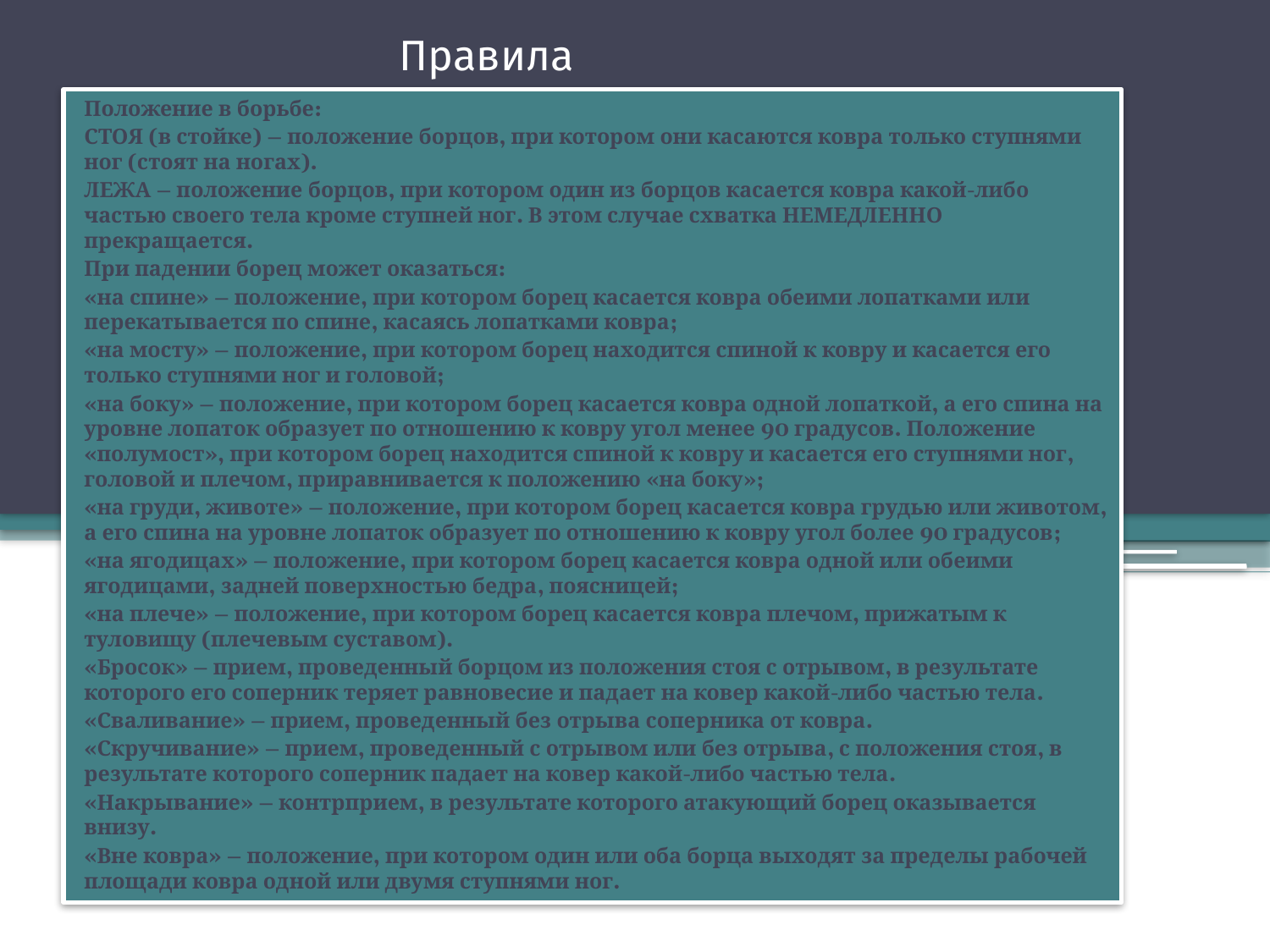

# Правила
Положение в борьбе:
СТОЯ (в стойке) – положение борцов, при котором они касаются ковра только ступнями ног (стоят на ногах).
ЛЕЖА – положение борцов, при котором один из борцов касается ковра какой-либо частью своего тела кроме ступней ног. В этом случае схватка НЕМЕДЛЕННО прекращается.
При падении борец может оказаться:
«на спине» – положение, при котором борец касается ковра обеими лопатками или перекатывается по спине, касаясь лопатками ковра;
«на мосту» – положение, при котором борец находится спиной к ковру и касается его только ступнями ног и головой;
«на боку» – положение, при котором борец касается ковра одной лопаткой, а его спина на уровне лопаток образует по отношению к ковру угол менее 90 градусов. Положение «полумост», при котором борец находится спиной к ковру и касается его ступнями ног, головой и плечом, приравнивается к положению «на боку»;
«на груди, животе» – положение, при котором борец касается ковра грудью или животом, а его спина на уровне лопаток образует по отношению к ковру угол более 90 градусов;
«на ягодицах» – положение, при котором борец касается ковра одной или обеими ягодицами, задней поверхностью бедра, поясницей;
«на плече» – положение, при котором борец касается ковра плечом, прижатым к туловищу (плечевым суставом).
«Бросок» – прием, проведенный борцом из положения стоя с отрывом, в результате которого его соперник теряет равновесие и падает на ковер какой-либо частью тела.
«Сваливание» – прием, проведенный без отрыва соперника от ковра.
«Скручивание» – прием, проведенный с отрывом или без отрыва, с положения стоя, в результате которого соперник падает на ковер какой-либо частью тела.
«Накрывание» – контрприем, в результате которого атакующий борец оказывается внизу.
«Вне ковра» – положение, при котором один или оба борца выходят за пределы рабочей площади ковра одной или двумя ступнями ног.